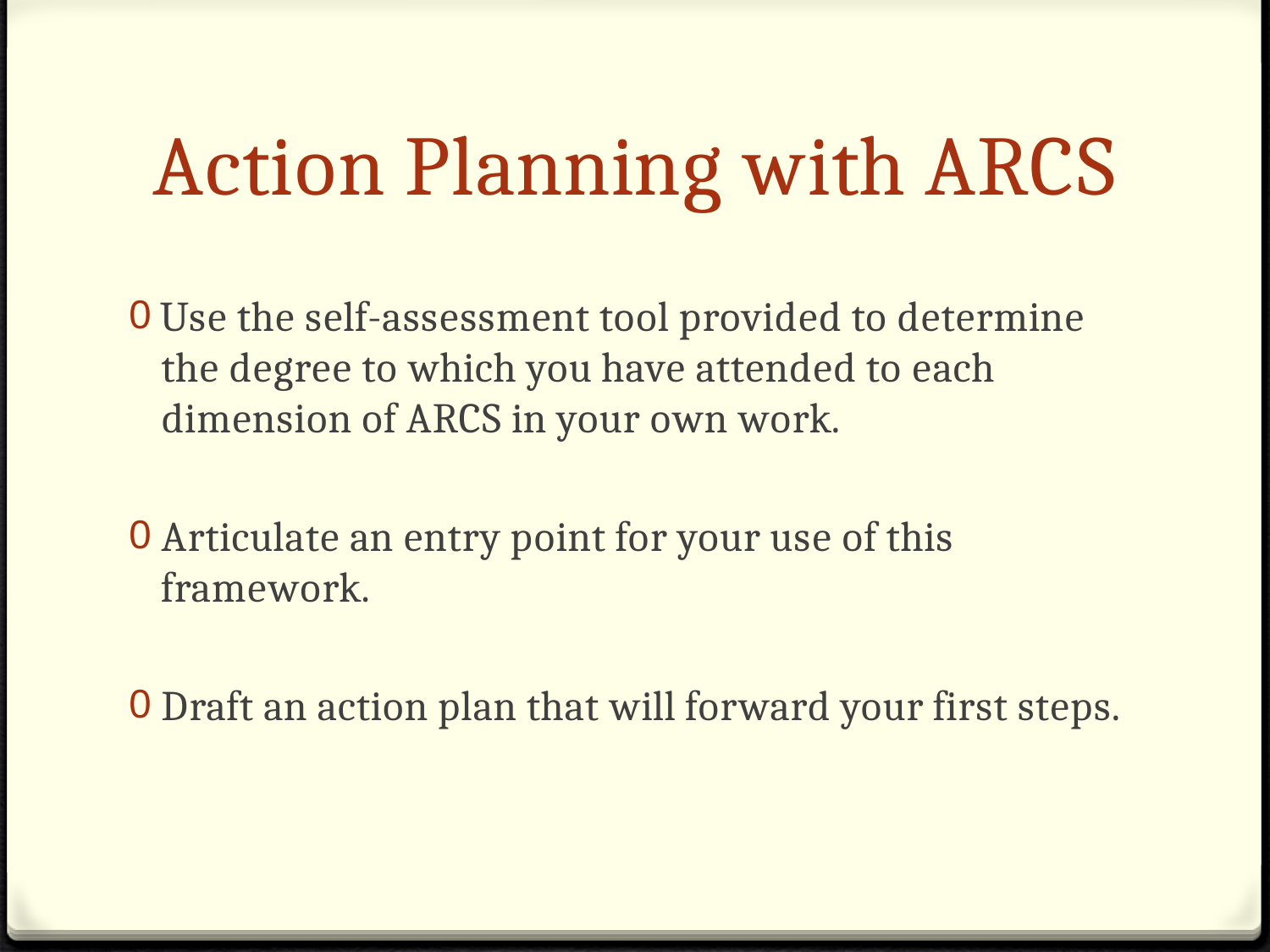

# Action Planning with ARCS
Use the self-assessment tool provided to determine the degree to which you have attended to each dimension of ARCS in your own work.

Articulate an entry point for your use of this framework.

Draft an action plan that will forward your first steps.